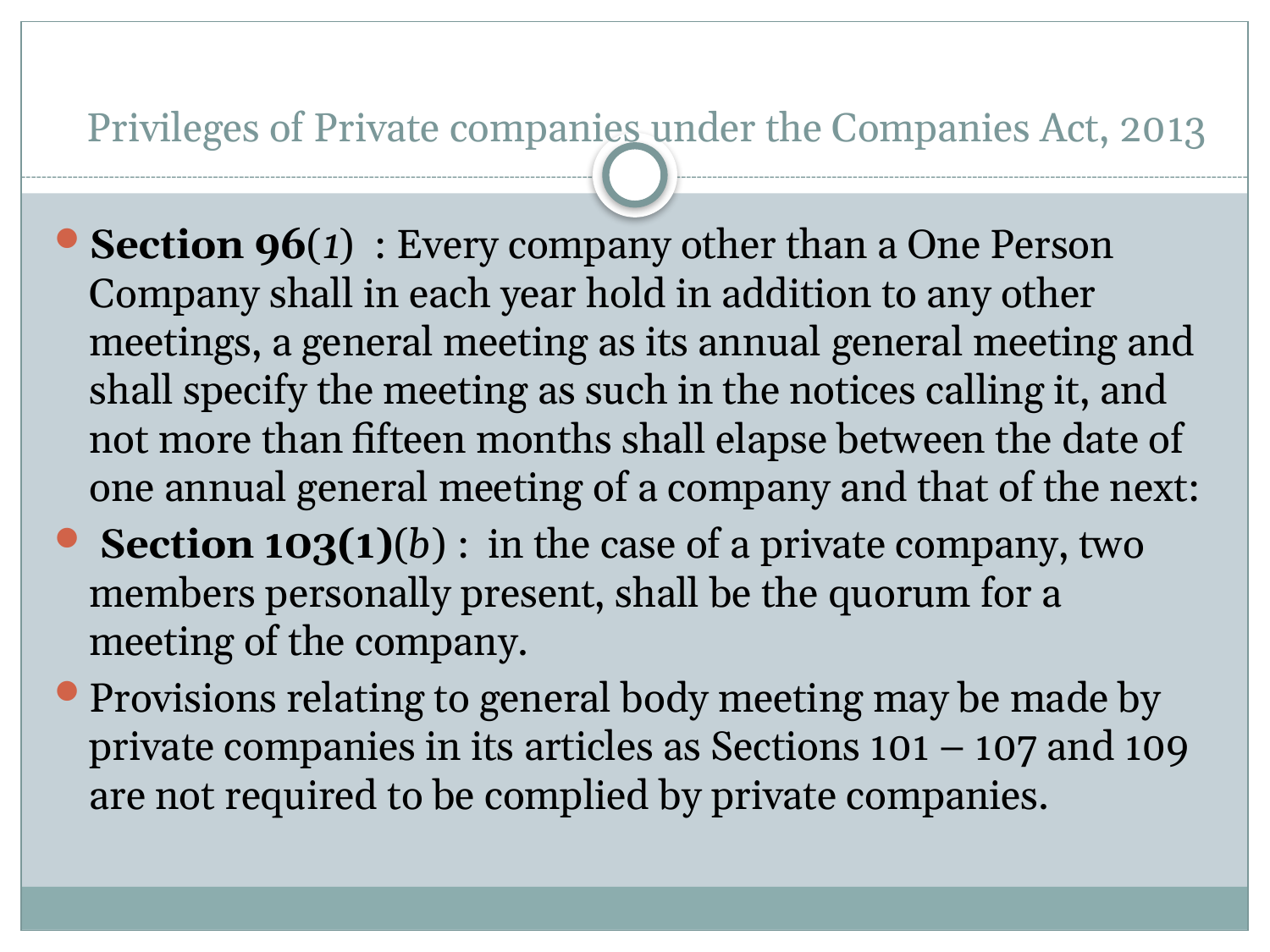

# Privileges of Private companies under the Companies Act, 2013
Section 96(1)  : Every company other than a One Person Company shall in each year hold in addition to any other meetings, a general meeting as its annual general meeting and shall specify the meeting as such in the notices calling it, and not more than fifteen months shall elapse between the date of one annual general meeting of a company and that of the next:
 Section 103(1)(b) :  in the case of a private company, two members personally present, shall be the quorum for a meeting of the company.
Provisions relating to general body meeting may be made by private companies in its articles as Sections 101 – 107 and 109 are not required to be complied by private companies.